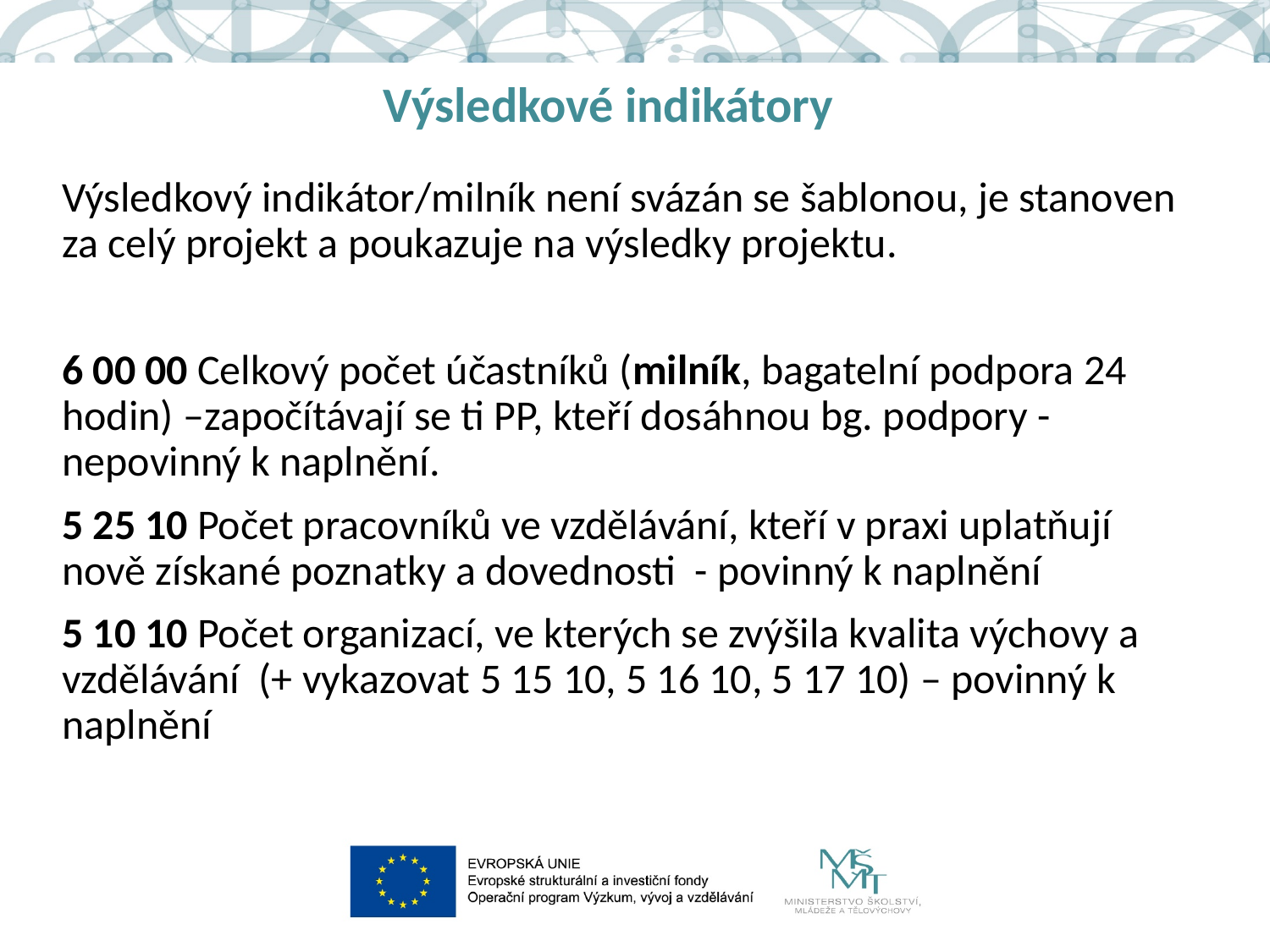

# Výsledkové indikátory
Výsledkový indikátor/milník není svázán se šablonou, je stanoven za celý projekt a poukazuje na výsledky projektu.

6 00 00 Celkový počet účastníků (milník, bagatelní podpora 24 hodin) –započítávají se ti PP, kteří dosáhnou bg. podpory - nepovinný k naplnění.
5 25 10 Počet pracovníků ve vzdělávání, kteří v praxi uplatňují nově získané poznatky a dovednosti  - povinný k naplnění
5 10 10 Počet organizací, ve kterých se zvýšila kvalita výchovy a vzdělávání  (+ vykazovat 5 15 10, 5 16 10, 5 17 10) – povinný k naplnění